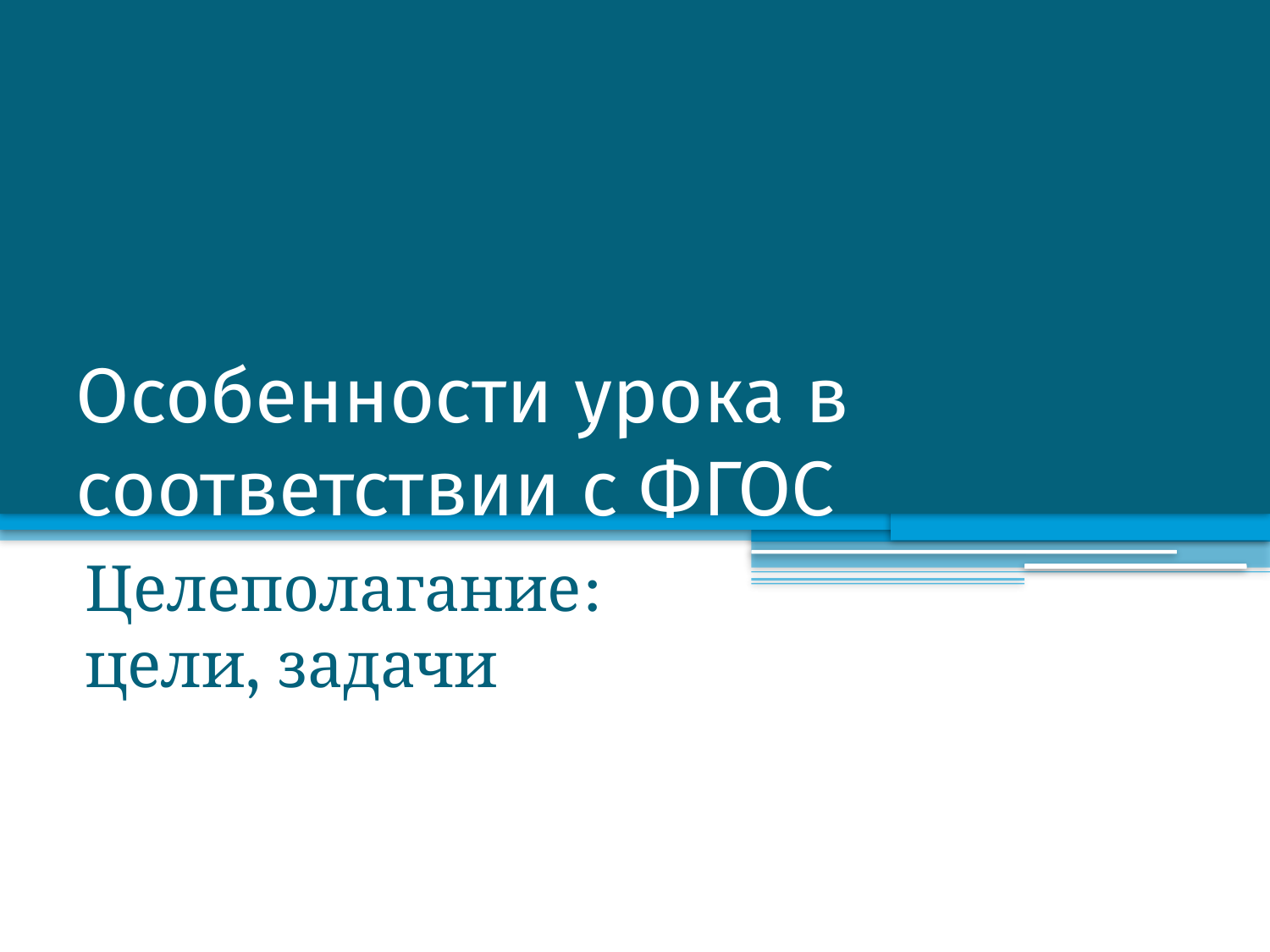

# Особенности урока в соответствии с ФГОС
Целеполагание: цели, задачи